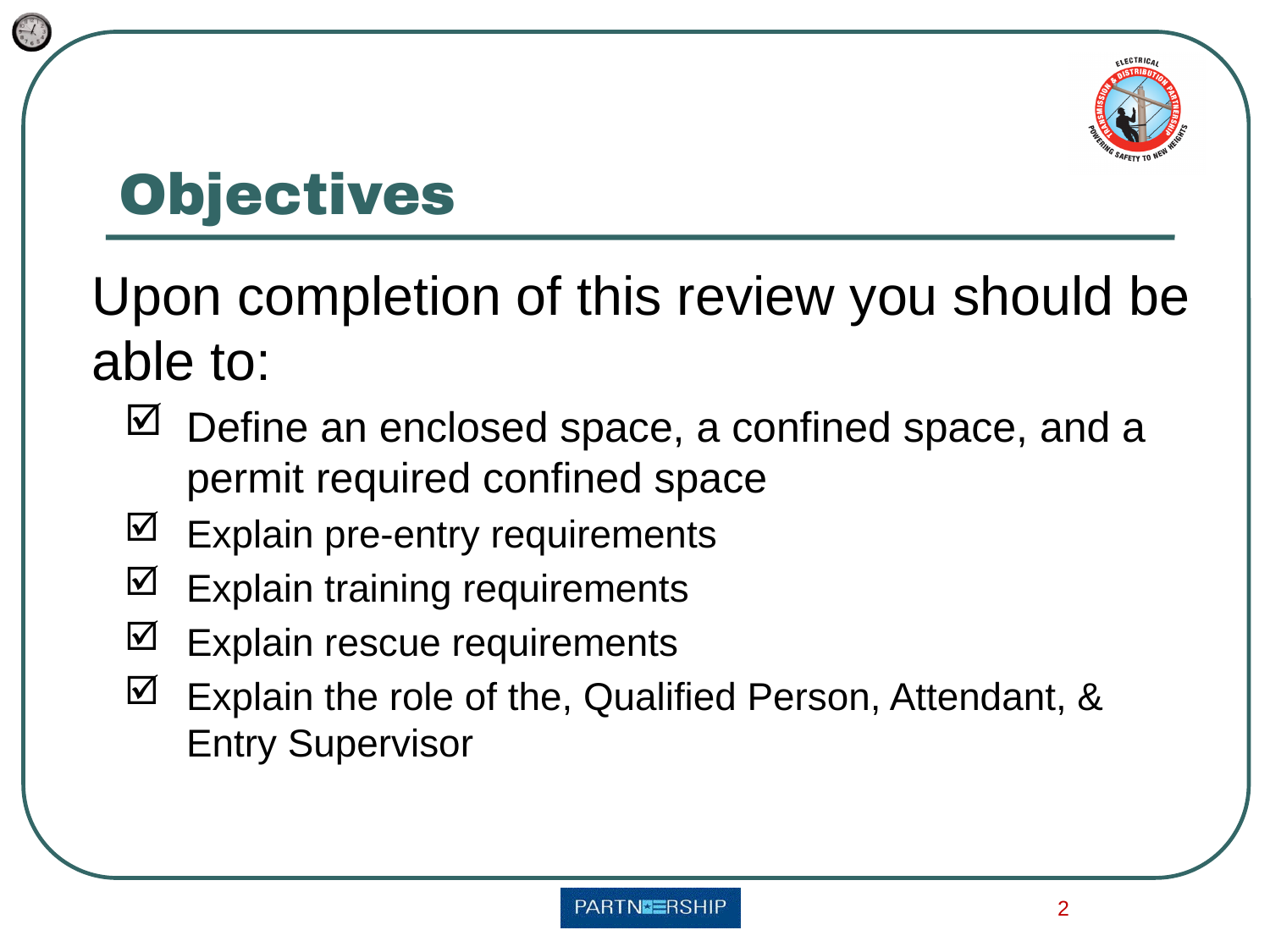

# Objectives
Upon completion of this review you should be able to:
Define an enclosed space, a confined space, and a permit required confined space
Explain pre-entry requirements
Explain training requirements
Explain rescue requirements
Explain the role of the, Qualified Person, Attendant, & Entry Supervisor
2